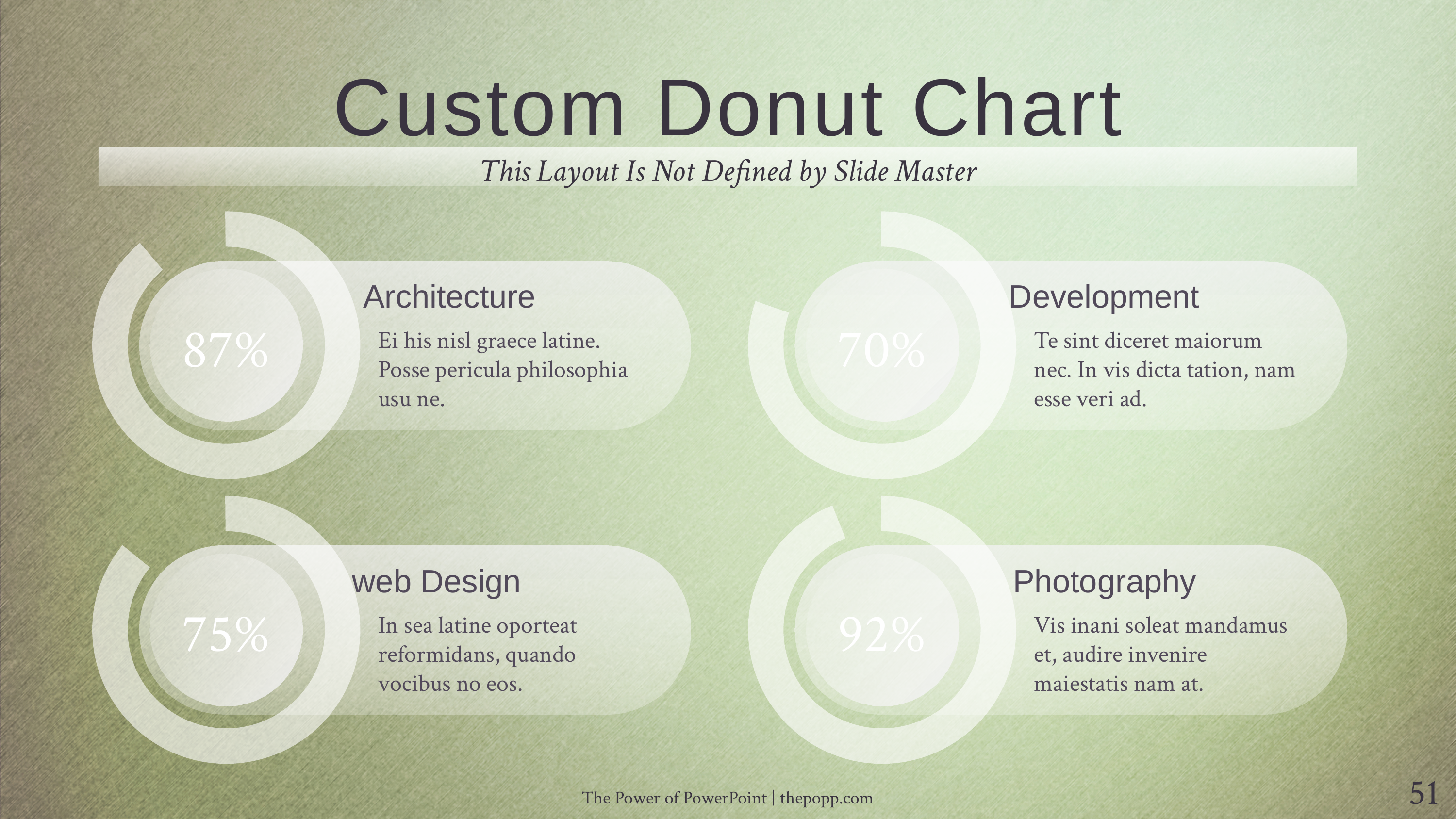

# Custom Donut Chart
This Layout Is Not Defined by Slide Master

Architecture
Development
87%
70%
Ei his nisl graece latine. Posse pericula philosophia usu ne.
Te sint diceret maiorum nec. In vis dicta tation, nam esse veri ad.

web Design
Photography
75%
92%
In sea latine oporteat reformidans, quando vocibus no eos.
Vis inani soleat mandamus et, audire invenire maiestatis nam at.
51
The Power of PowerPoint | thepopp.com